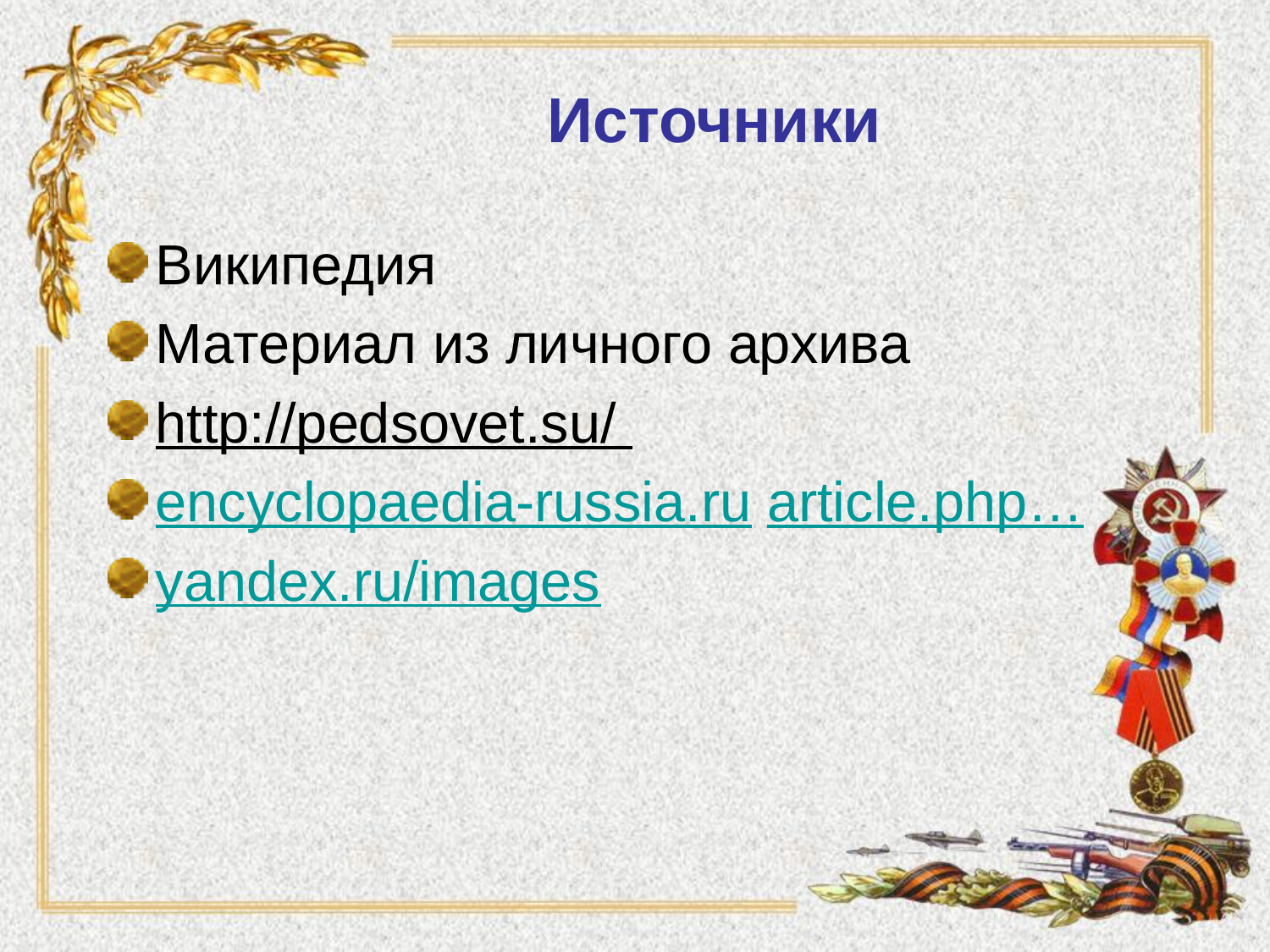

# Источники
Википедия
Материал из личного архива
http://pedsovet.su/
encyclopaedia-russia.ru article.php…
yandex.ru/images